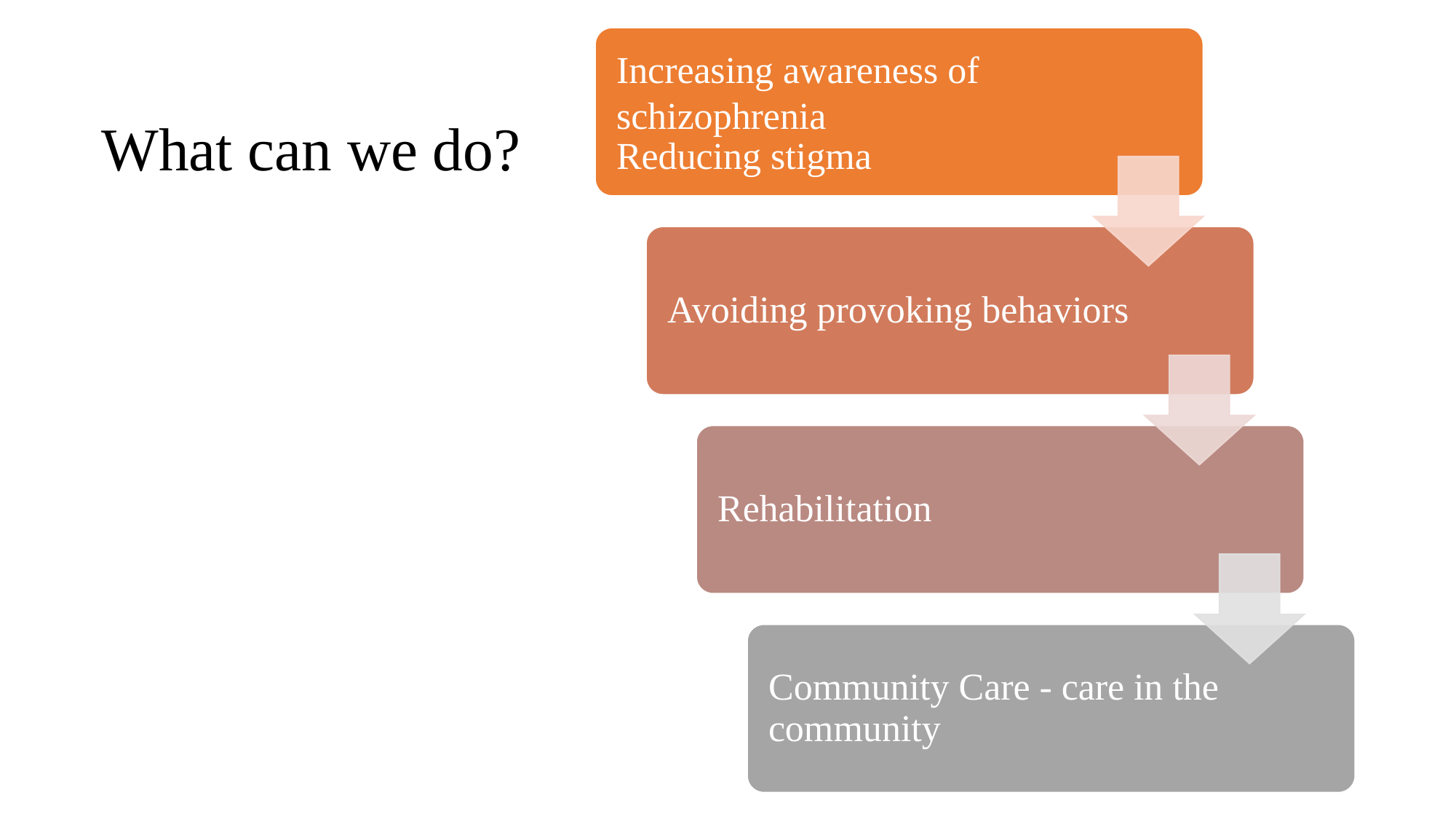

Increasing awareness of schizophrenia
Reducing stigma
Avoiding provoking behaviors
Rehabilitation
Community Care - care in the community

# What can we do?